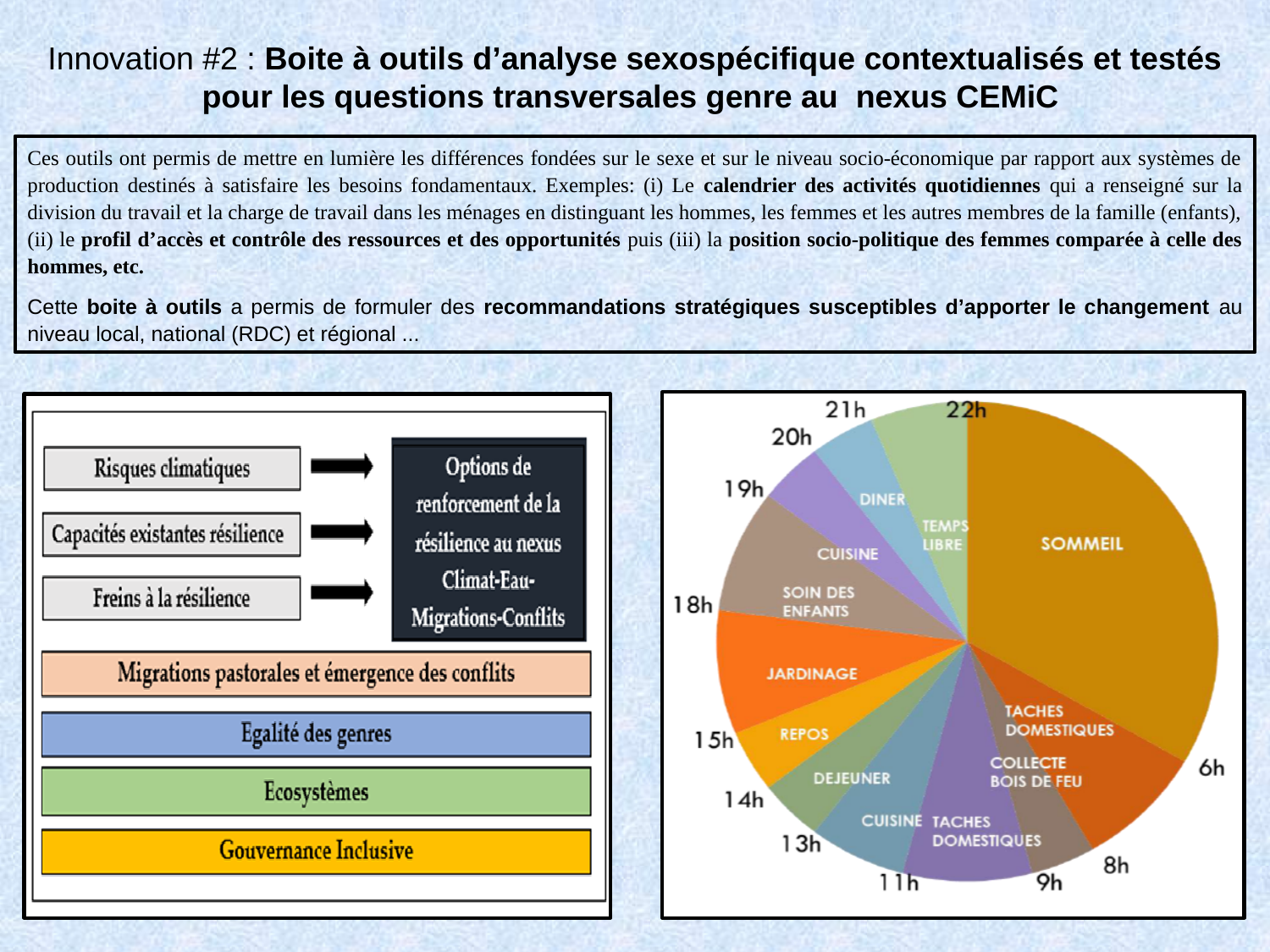

# Innovation #2 : Boite à outils d’analyse sexospécifique contextualisés et testés pour les questions transversales genre au  nexus CEMiC
Ces outils ont permis de mettre en lumière les différences fondées sur le sexe et sur le niveau socio-économique par rapport aux systèmes de production destinés à satisfaire les besoins fondamentaux. Exemples: (i) Le calendrier des activités quotidiennes qui a renseigné sur la division du travail et la charge de travail dans les ménages en distinguant les hommes, les femmes et les autres membres de la famille (enfants), (ii) le profil d’accès et contrôle des ressources et des opportunités puis (iii) la position socio-politique des femmes comparée à celle des hommes, etc.
Cette boite à outils a permis de formuler des recommandations stratégiques susceptibles d’apporter le changement au niveau local, national (RDC) et régional ...